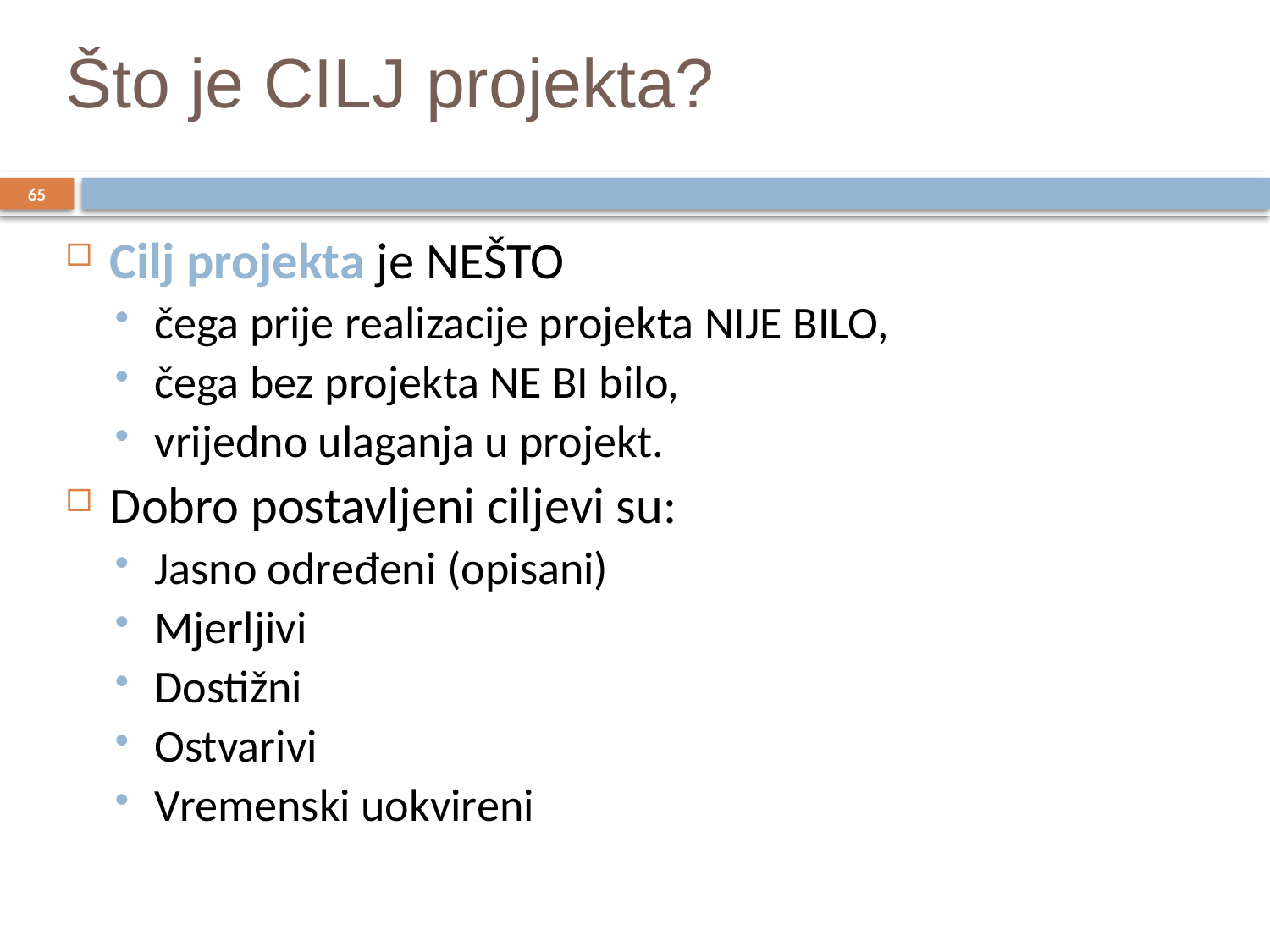

# Što je CILJ projekta?
65
Cilj projekta je NEŠTO
čega prije realizacije projekta NIJE BILO,
čega bez projekta NE BI bilo,
vrijedno ulaganja u projekt.
Dobro postavljeni ciljevi su:
Jasno određeni (opisani)
Mjerljivi
Dostižni
Ostvarivi
Vremenski uokvireni